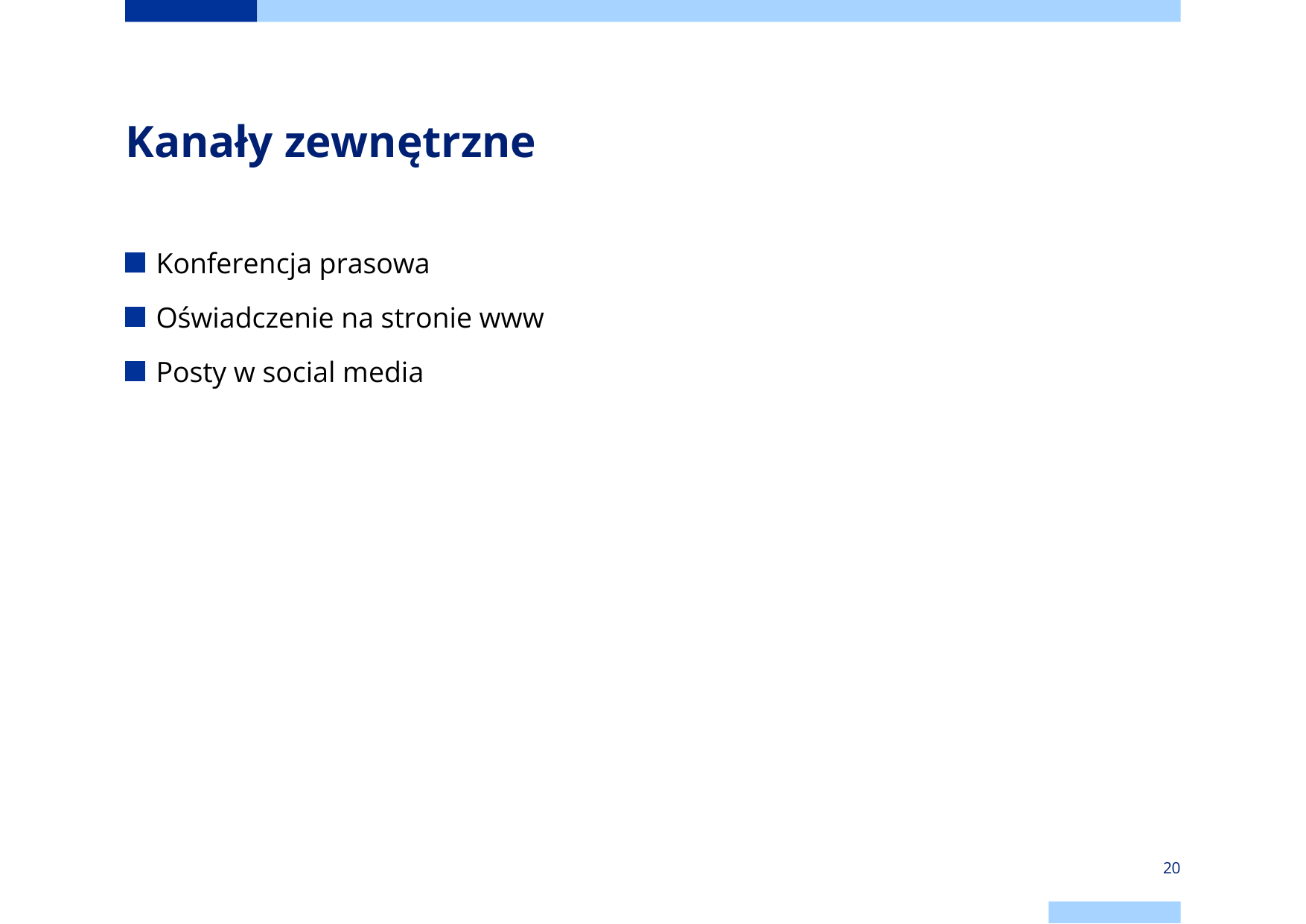

# Kanały zewnętrzne
Konferencja prasowa
Oświadczenie na stronie www
Posty w social media
20